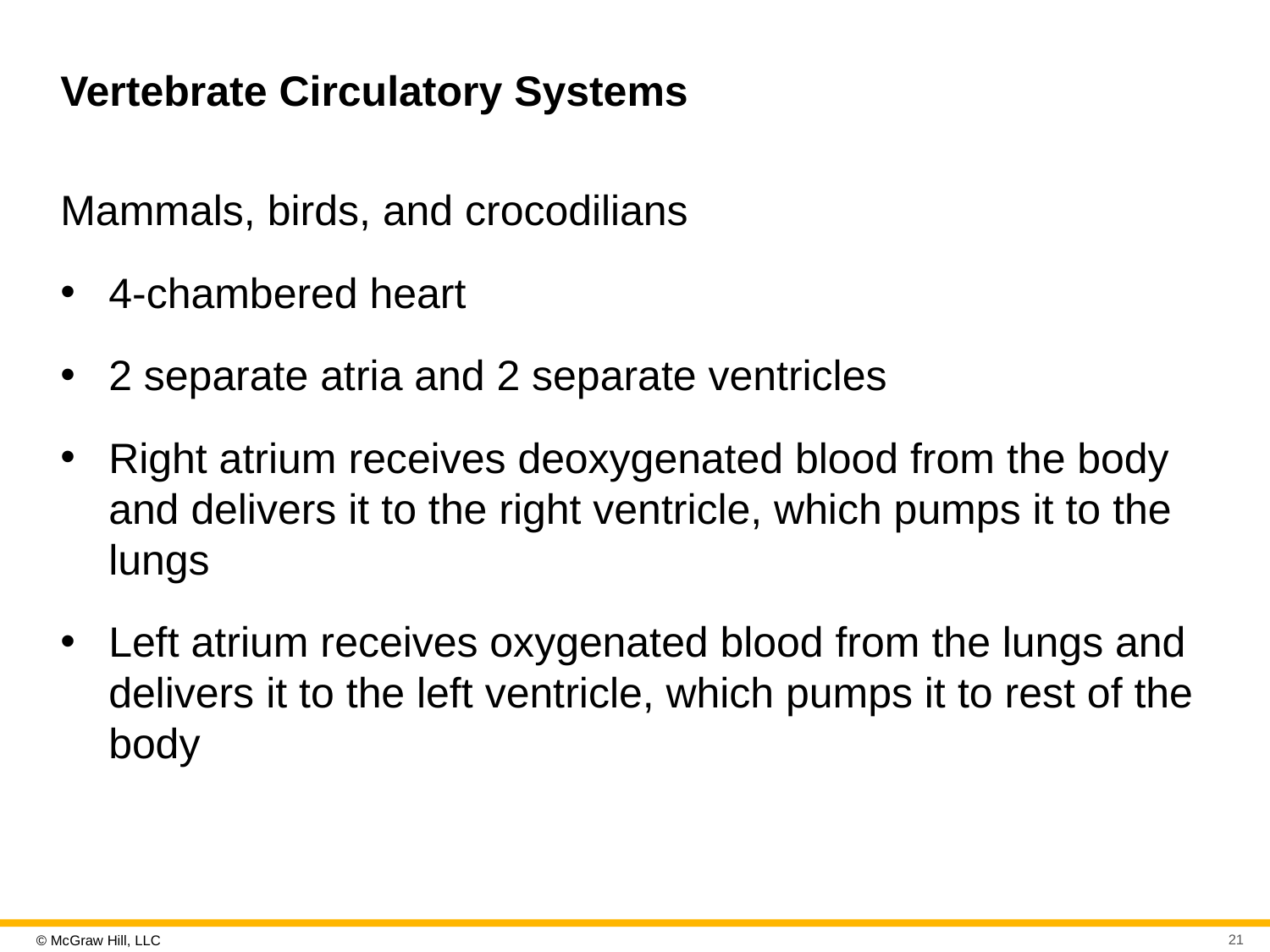

# Vertebrate Circulatory Systems
Mammals, birds, and crocodilians
4-chambered heart
2 separate atria and 2 separate ventricles
Right atrium receives deoxygenated blood from the body and delivers it to the right ventricle, which pumps it to the lungs
Left atrium receives oxygenated blood from the lungs and delivers it to the left ventricle, which pumps it to rest of the body
21